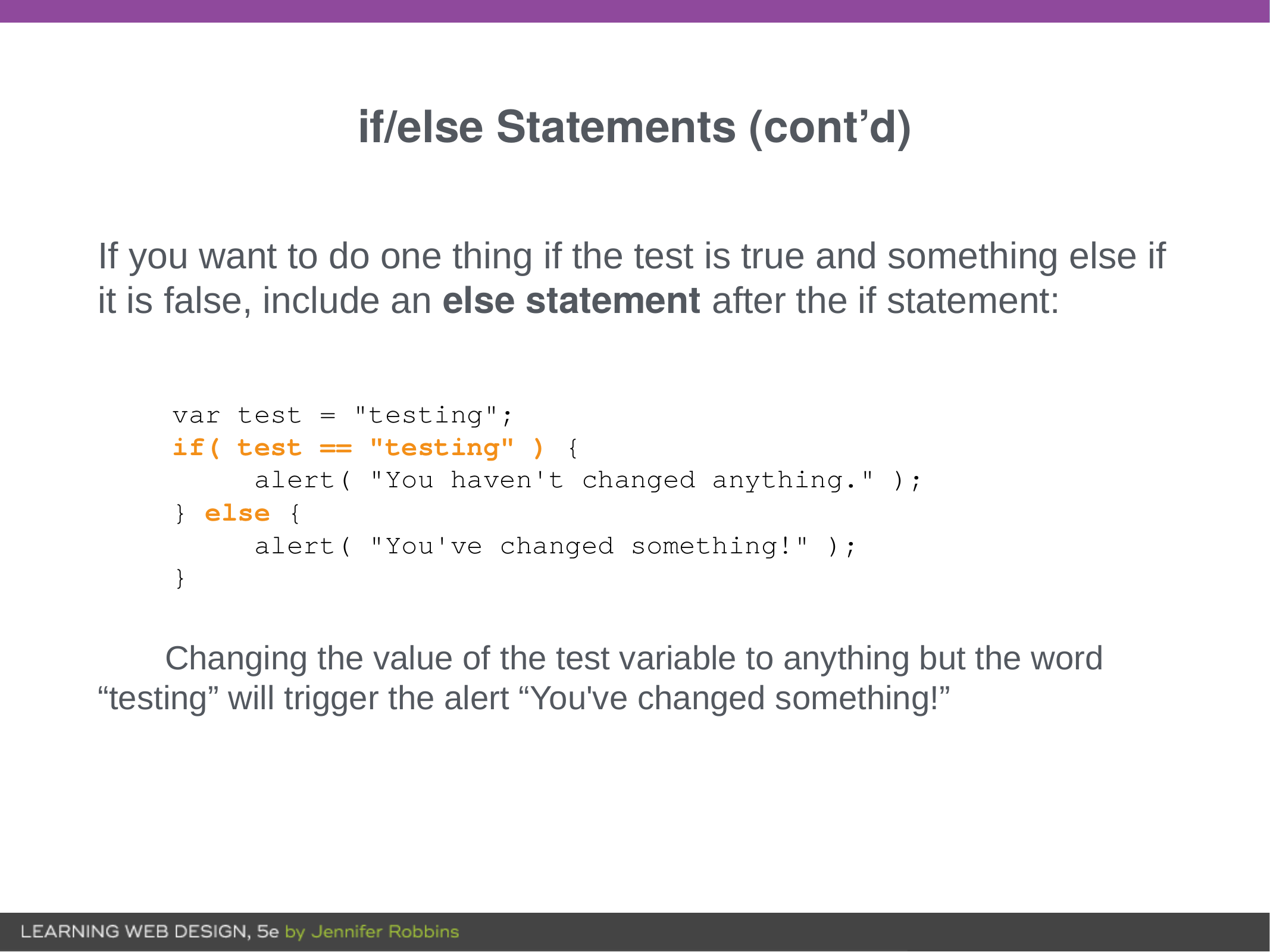

# if/else Statements (cont’d)
If you want to do one thing if the test is true and something else if it is false, include an else statement after the if statement:
var test = "testing";
if( test == "testing" ) {
     alert( "You haven't changed anything." );
} else {
     alert( "You've changed something!" );
}
Changing the value of the test variable to anything but the word “testing” will trigger the alert “You've changed something!”